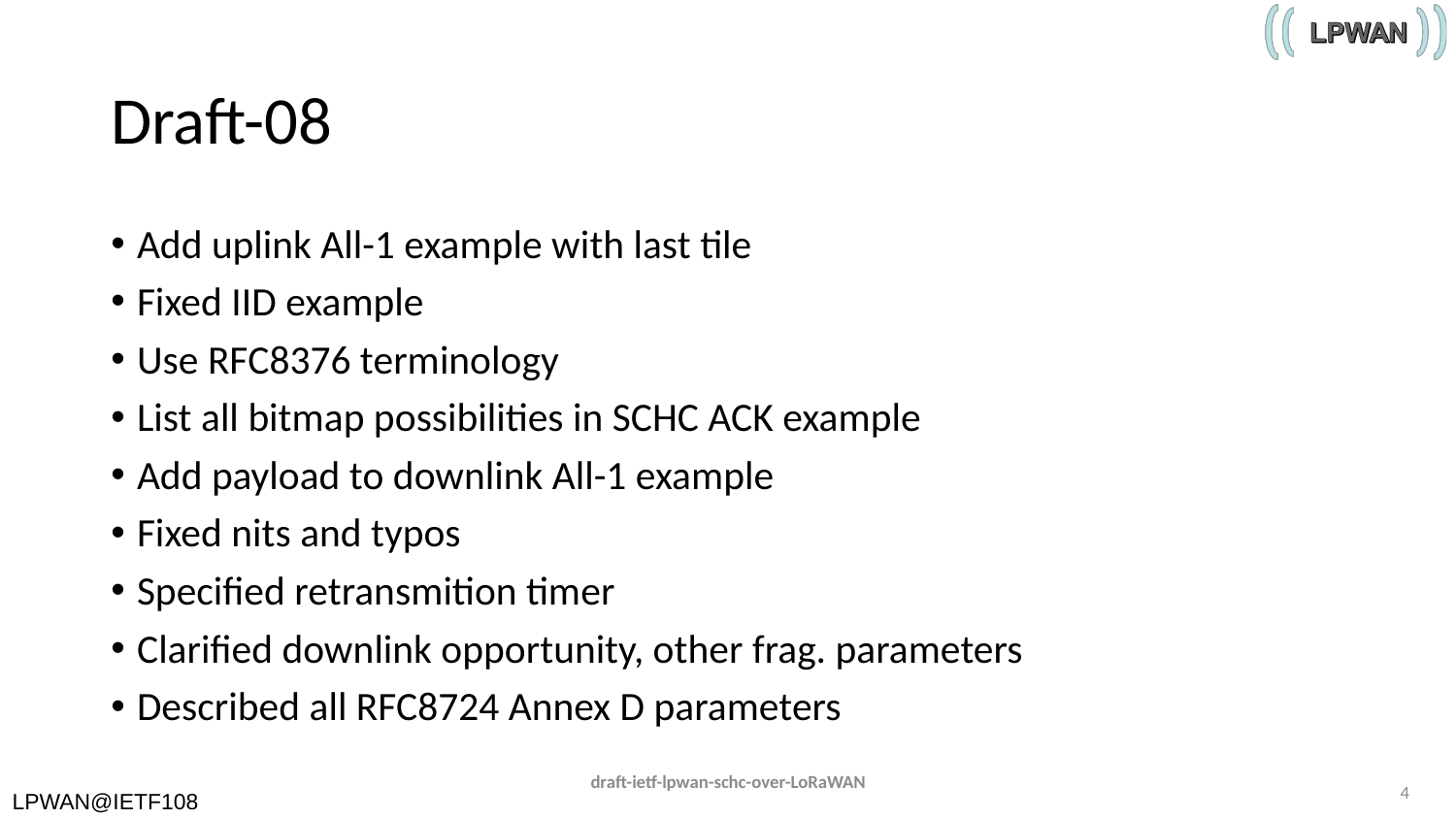

# Draft-08
Add uplink All-1 example with last tile
Fixed IID example
Use RFC8376 terminology
List all bitmap possibilities in SCHC ACK example
Add payload to downlink All-1 example
Fixed nits and typos
Specified retransmition timer
Clarified downlink opportunity, other frag. parameters
Described all RFC8724 Annex D parameters

draft-ietf-lpwan-schc-over-LoRaWAN
4